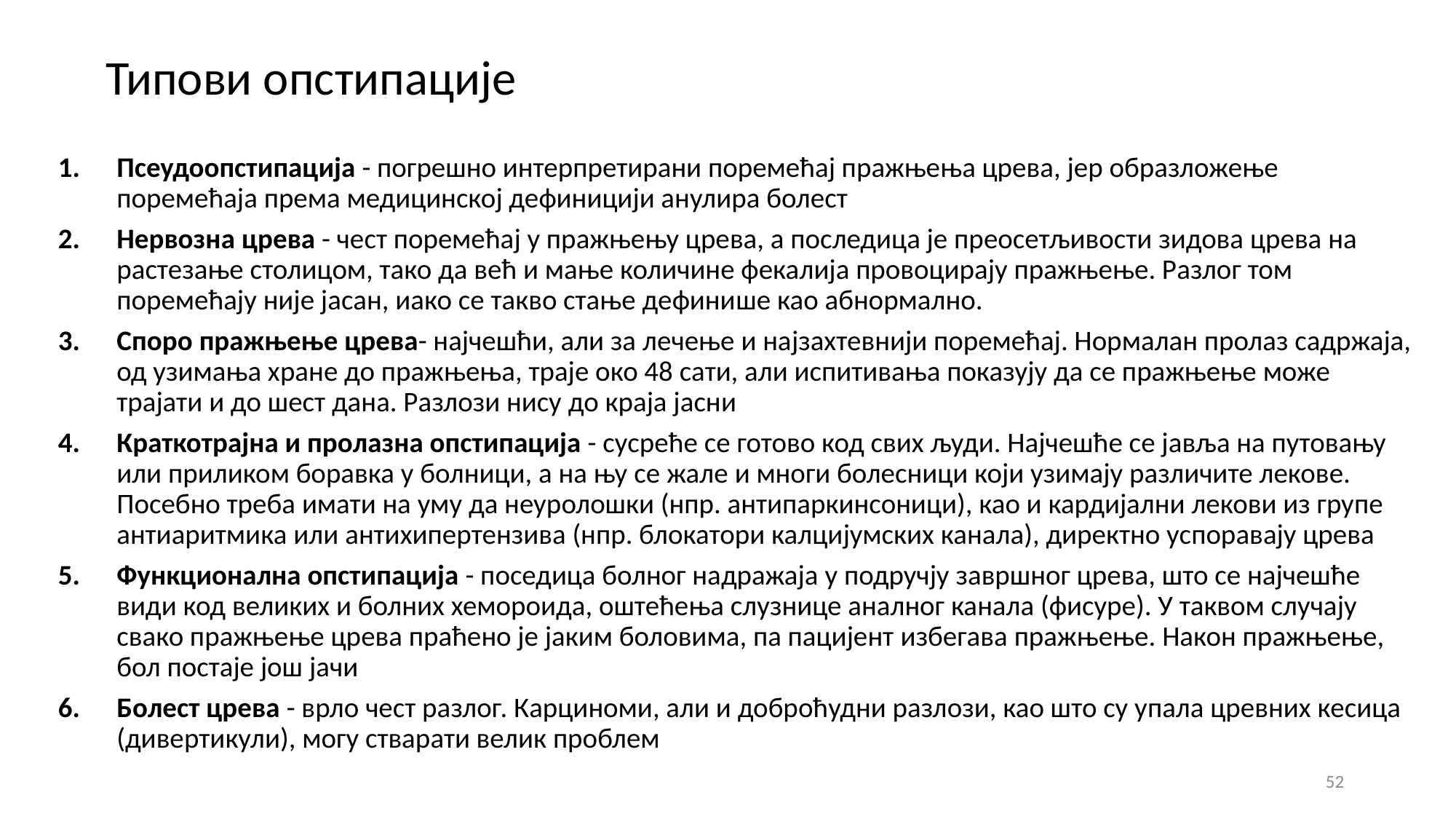

# Типови опстипације
Псеудоопстипација - погрешно интерпретирани поремећај пражњења црева, јер образложење поремећаја према медицинској дефиницији анулира болест
Нервозна црева - чест поремећај у пражњењу црева, а последица је преосетљивости зидова црева на растезање столицом, тако да већ и мање количине фекалија провоцирају пражњење. Разлог том поремећају није јасан, иако се такво стање дефинише као абнормално.
Споро пражњење црева- најчешћи, али за лечење и најзахтевнији поремећај. Нормалан пролаз садржаја, од узимања хране до пражњења, траје око 48 сати, али испитивања показују да се пражњење може трајати и до шест дана. Разлози нису до краја јасни
Краткотрајна и пролазна опстипација - сусреће се готово код свих људи. Најчешће се јавља на путовању или приликом боравка у болници, а на њу се жале и многи болесници који узимају различите лекове. Посебно треба имати на уму да неуролошки (нпр. антипаркинсоници), као и кардијални лекови из групе антиаритмика или антихипертензива (нпр. блокатори калцијумских канала), директно успоравају црева
Функционална опстипација - поседица болног надражаја у подручју завршног црева, што се најчешће види код великих и болних хемороида, оштећења слузнице аналног канала (фисуре). У таквом случају свако пражњење црева праћено је јаким боловима, па пацијент избегава пражњење. Након пражњење, бол постаје још јачи
Болест црева - врло чест разлог. Карциноми, али и доброћудни разлози, као што су упала цревних кесица (дивертикули), могу стварати велик проблем
52